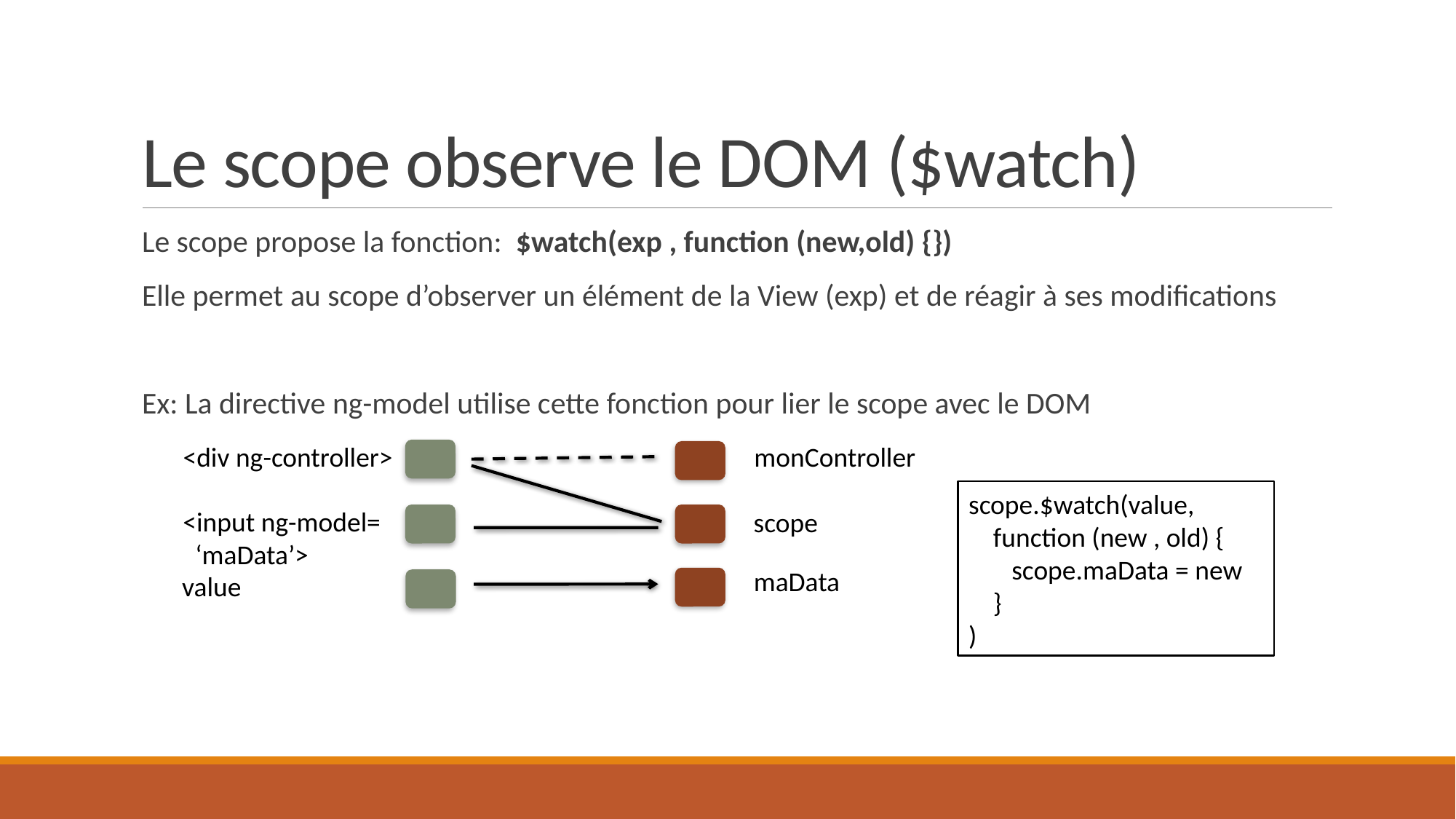

# Le scope observe le DOM ($watch)
Le scope propose la fonction:  $watch(exp , function (new,old) {})
Elle permet au scope d’observer un élément de la View (exp) et de réagir à ses modifications

Ex: La directive ng-model utilise cette fonction pour lier le scope avec le DOM

<div ng-controller>
monController

scope.$watch(value,
    function (new , old) {
       scope.maData = new
    }
)
<input ng-model=
  ‘maData’>
scope

maData
value